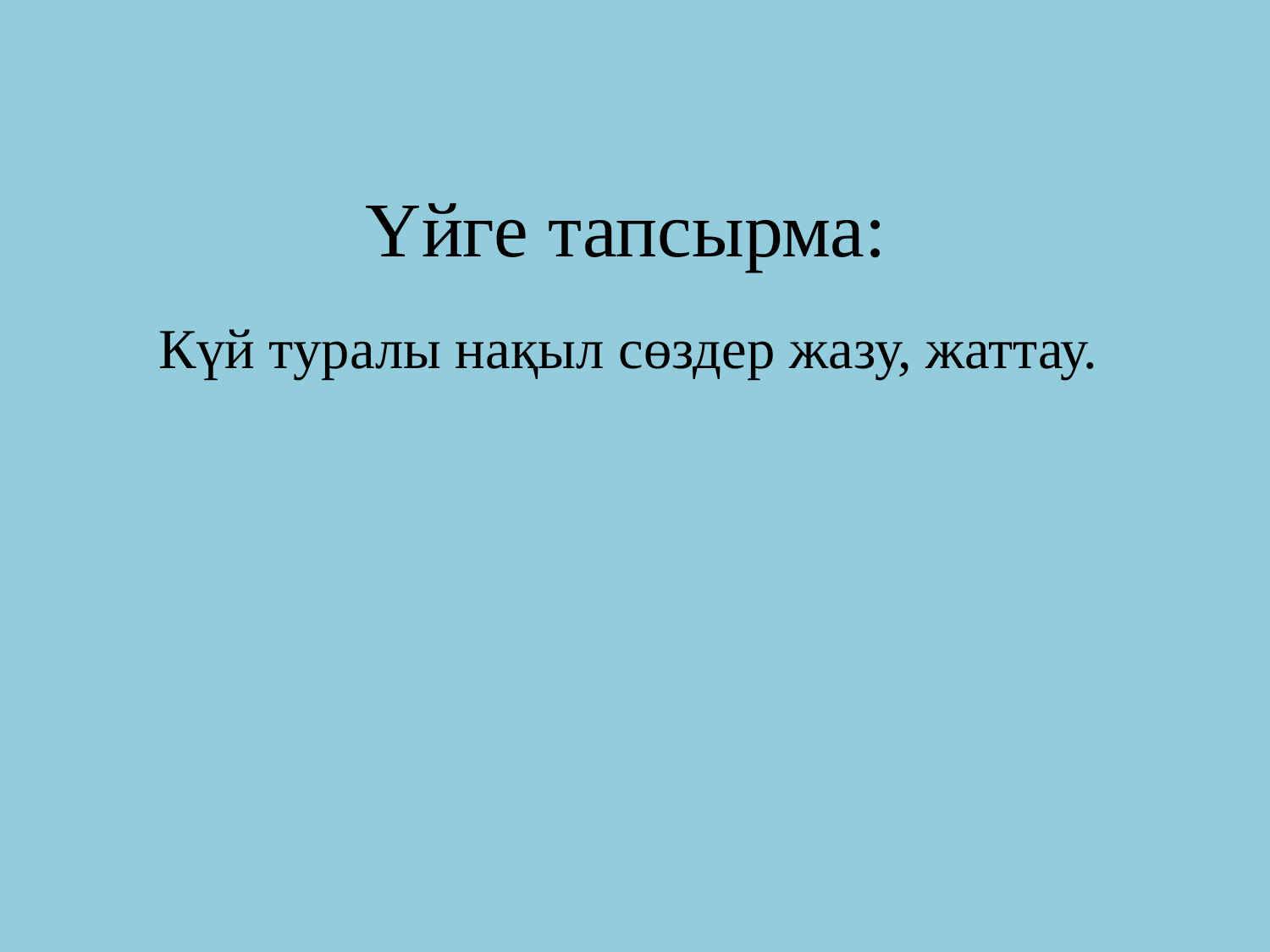

# Үйге тапсырма:
Күй туралы нақыл сөздер жазу, жаттау.